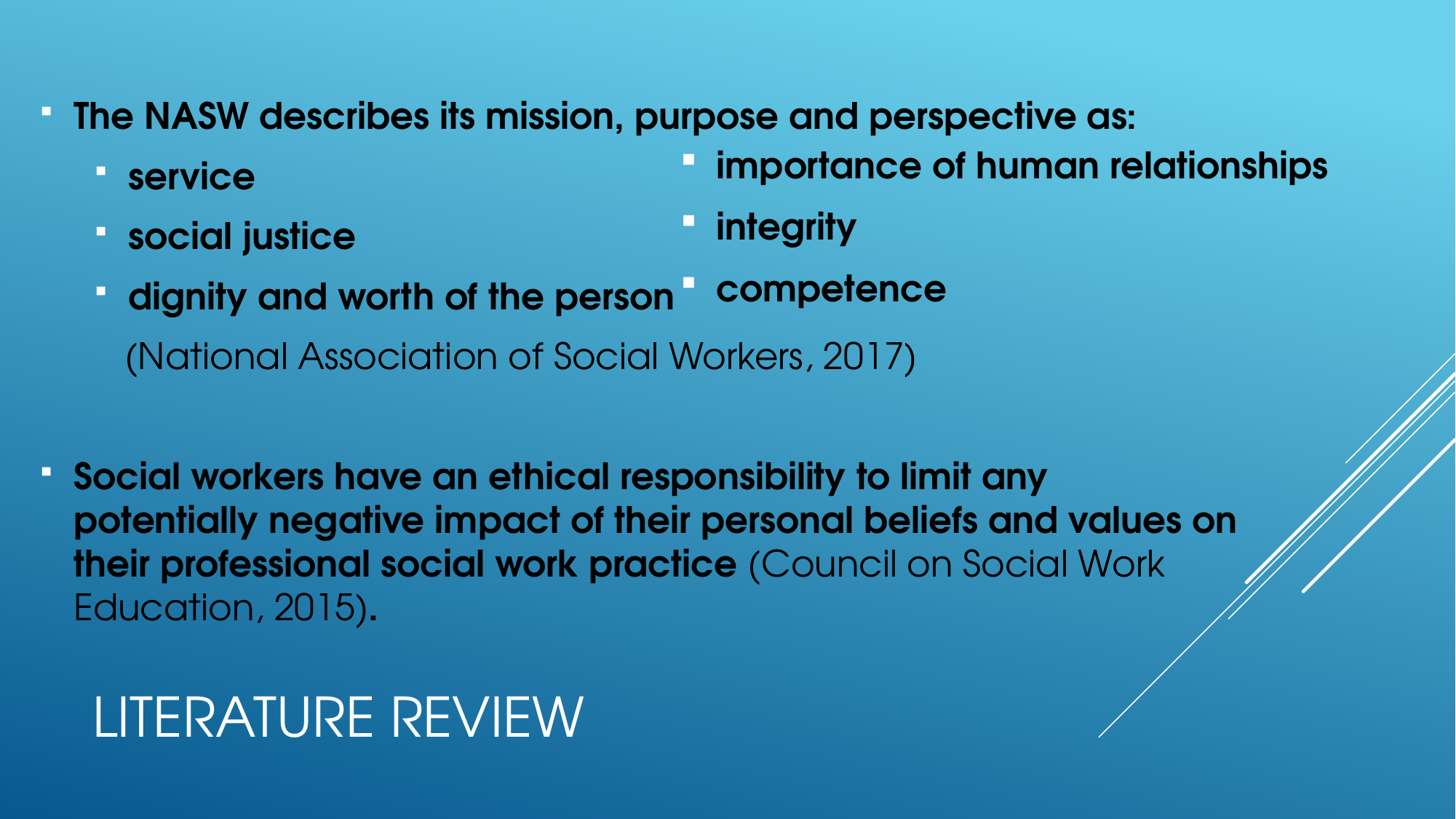

The NASW describes its mission, purpose and perspective as:
service
social justice
dignity and worth of the person
   (National Association of Social Workers, 2017)

Social workers have an ethical responsibility to limit any potentially negative impact of their personal beliefs and values on their professional social work practice (Council on Social Work Education, 2015).
 importance of human relationships
 integrity
 competence
# Literature Review